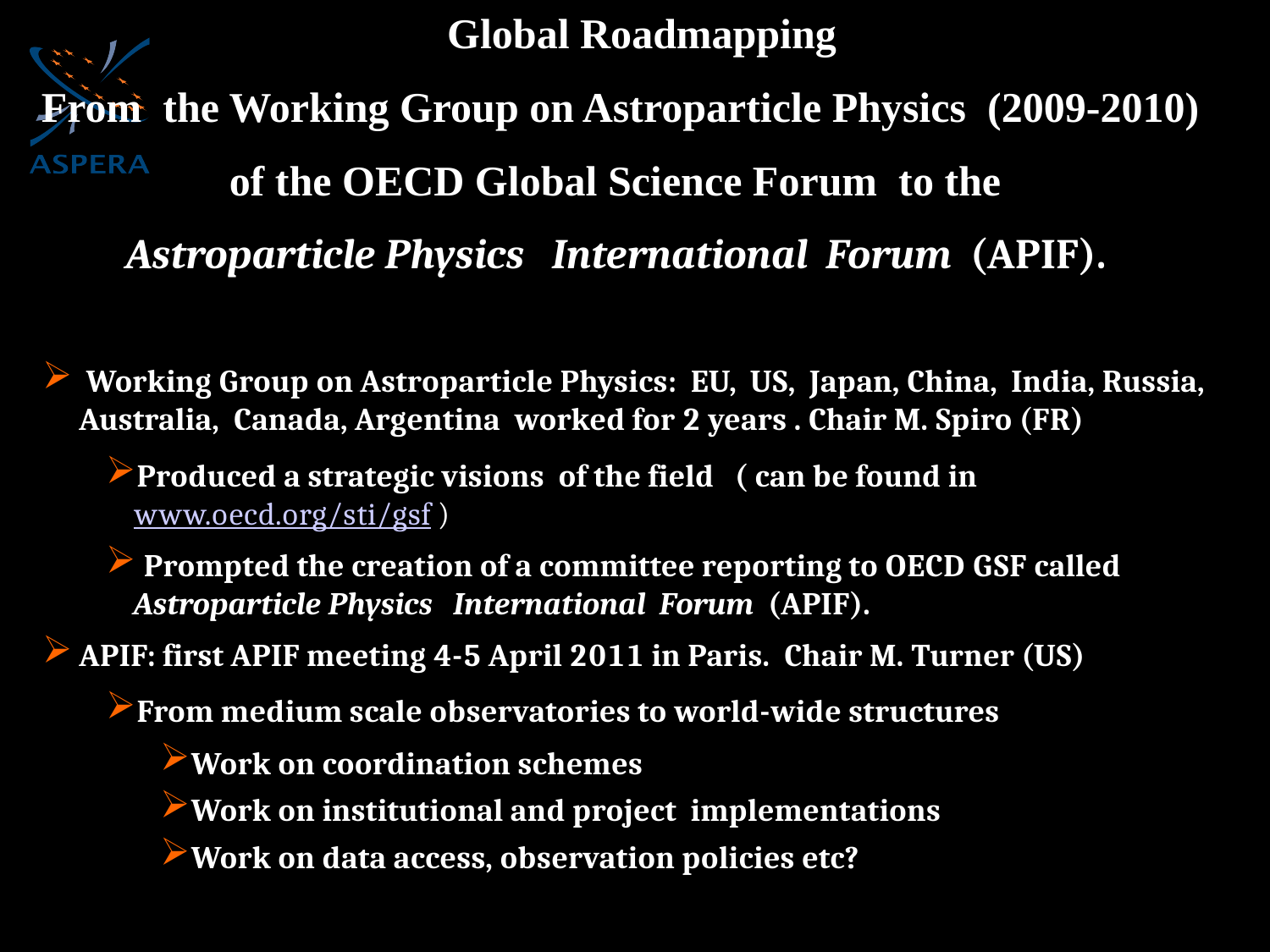

# Global Roadmapping
From  the Working Group on Astroparticle Physics  (2009-2010)
of the OECD Global Science Forum  to the
Astroparticle Physics   International  Forum  (APIF).

 Working Group on Astroparticle Physics:  EU,  US,  Japan, China,  India, Russia, Australia,  Canada, Argentina  worked for 2 years . Chair M. Spiro (FR)
Produced a strategic visions  of the field   ( can be found in  www.oecd.org/sti/gsf.)
 Prompted the creation of a committee reporting to OECD GSF called  Astroparticle Physics   International  Forum  (APIF).
APIF: first APIF meeting 4-5 April 2011 in Paris.  Chair M. Turner (US)
From medium scale observatories to world-wide structures
Work on coordination schemes
Work on institutional and project  implementations
Work on data access, observation policies etc?